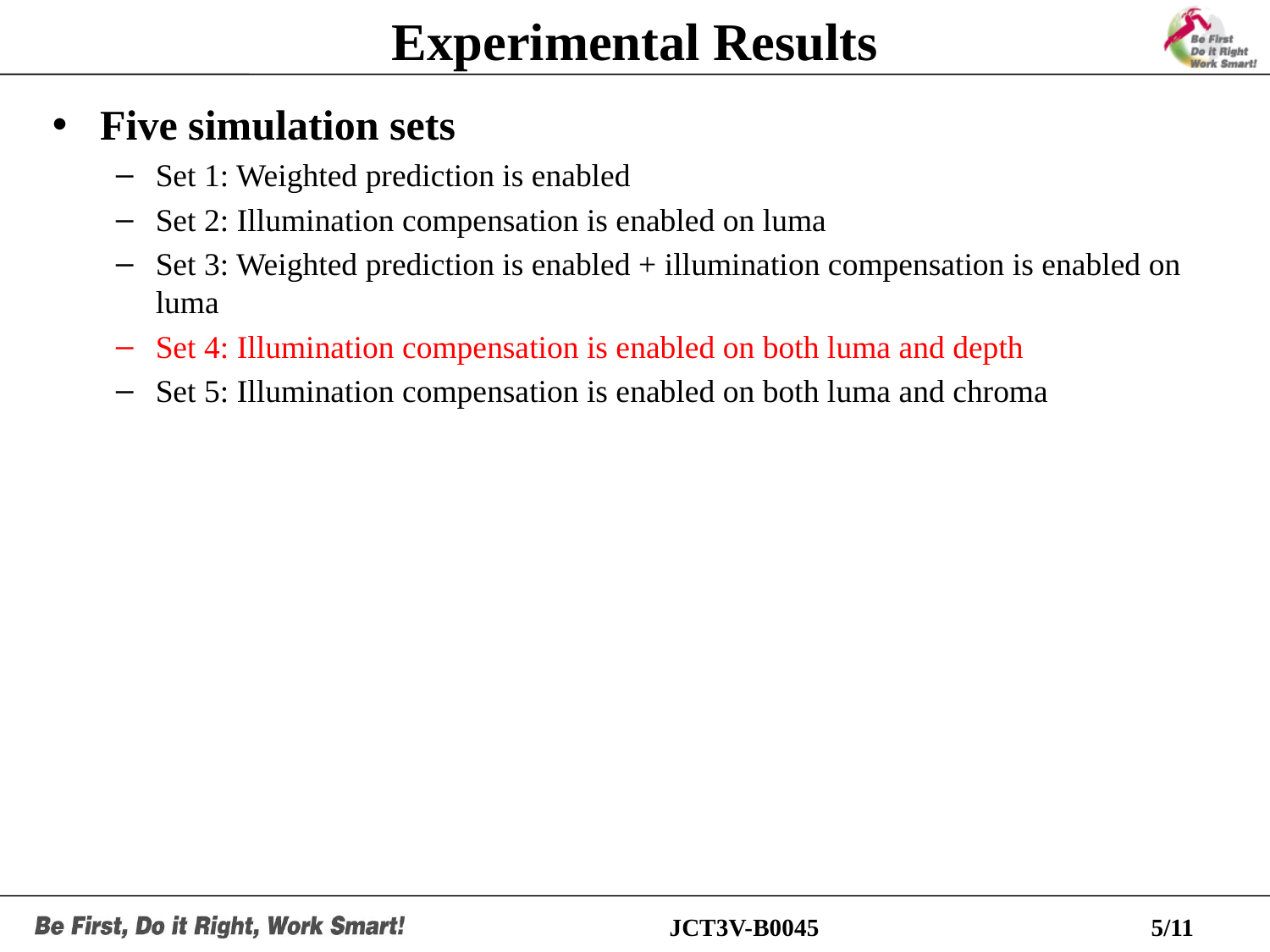

# Experimental Results
Five simulation sets
Set 1: Weighted prediction is enabled
Set 2: Illumination compensation is enabled on luma
Set 3: Weighted prediction is enabled + illumination compensation is enabled on luma
Set 4: Illumination compensation is enabled on both luma and depth
Set 5: Illumination compensation is enabled on both luma and chroma

JCT3V-B0045
5/11